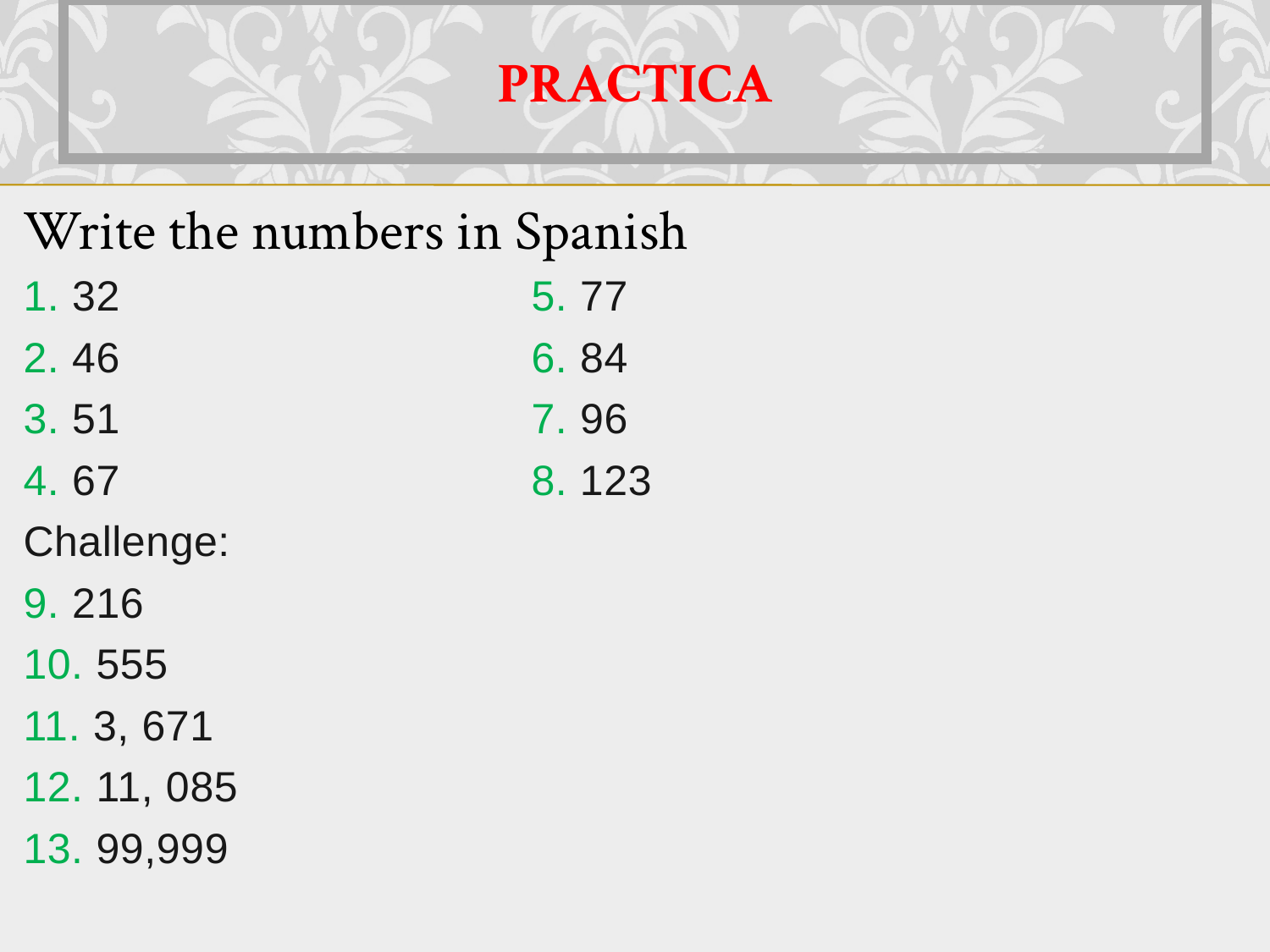

# Practica
Write the numbers in Spanish

1. 32				5. 77
2. 46				6. 84
3. 51				7. 96
4. 67				8. 123
Challenge:
9. 216
10. 555
11. 3, 671
12. 11, 085
13. 99,999